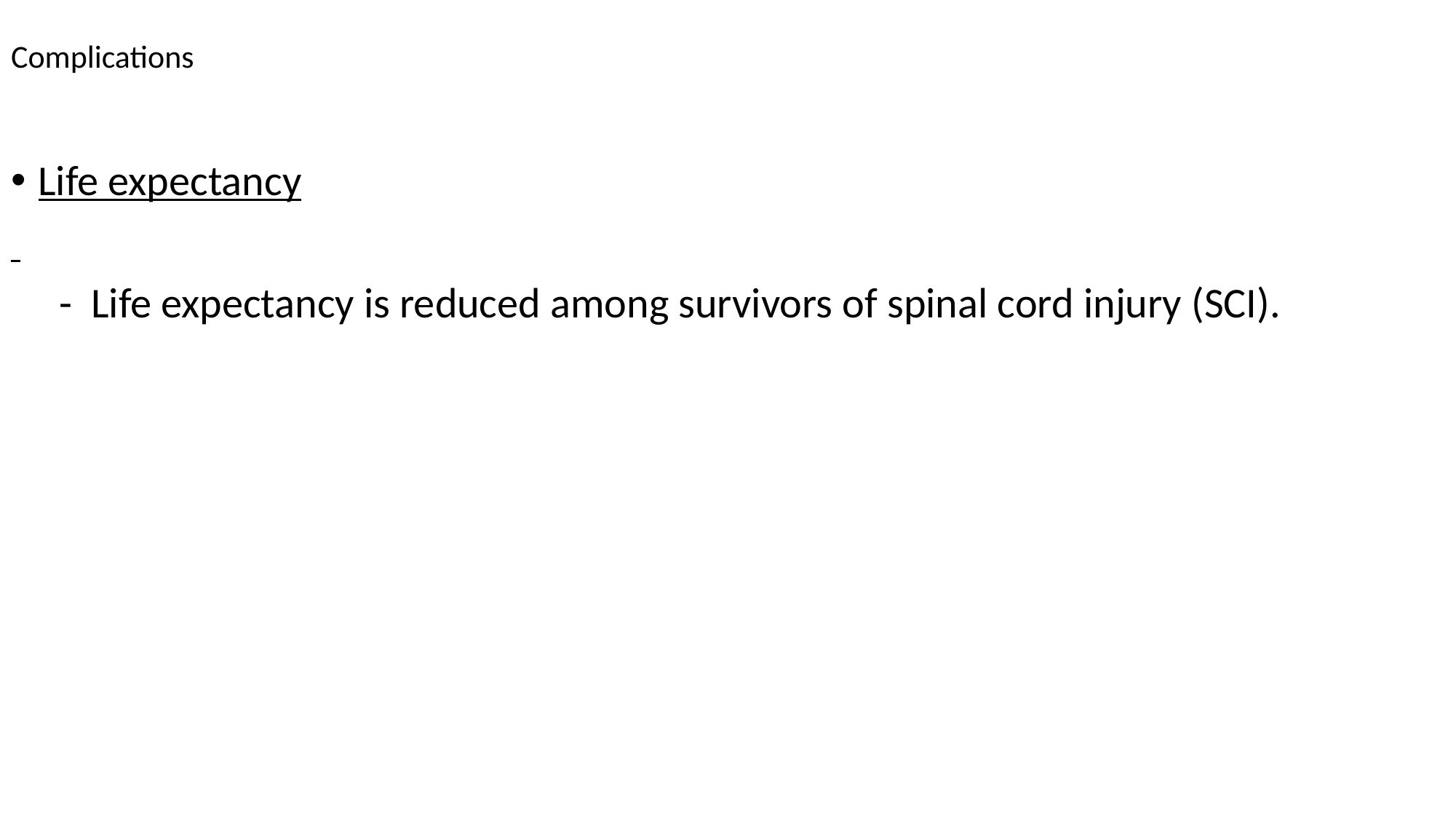

# Complications
Life expectancy

     -  Life expectancy is reduced among survivors of spinal cord injury (SCI).